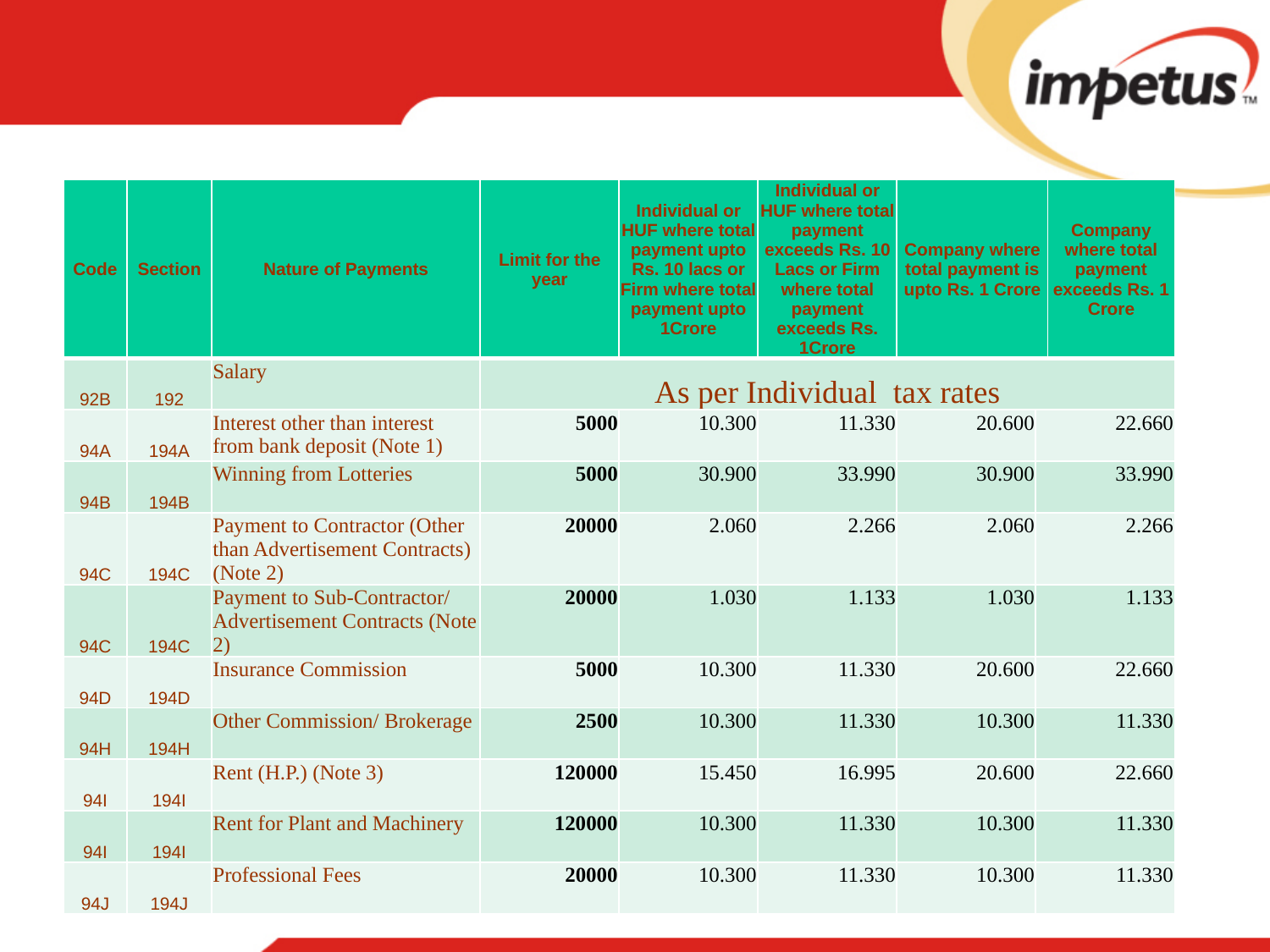

#
| Code | Section | Nature of Payments | Limit for the year | Individual or HUF where total payment upto Rs. 10 lacs or Firm where total payment upto 1Crore | Individual or HUF where total payment exceeds Rs. 10 Lacs or Firm where total payment exceeds Rs. 1Crore | Company where total payment is upto Rs. 1 Crore |  | Company where total payment exceeds Rs. 1 Crore |
| --- | --- | --- | --- | --- | --- | --- | --- | --- |
| 92B | 192 | Salary | As per Individual tax rates |  |  |  |  |  |
| 94A | 194A | Interest other than interest from bank deposit (Note 1) | 5000 | 10.300 | 11.330 | 20.600 | 22.660 |  |
| 94B | 194B | Winning from Lotteries | 5000 | 30.900 | 33.990 | 30.900 | 33.990 |  |
| 94C | 194C | Payment to Contractor (Other than Advertisement Contracts) (Note 2) | 20000 | 2.060 | 2.266 | 2.060 | 2.266 |  |
| 94C | 194C | Payment to Sub-Contractor/ Advertisement Contracts (Note 2) | 20000 | 1.030 | 1.133 | 1.030 | 1.133 |  |
| 94D | 194D | Insurance Commission | 5000 | 10.300 | 11.330 | 20.600 | 22.660 |  |
| 94H | 194H | Other Commission/ Brokerage | 2500 | 10.300 | 11.330 | 10.300 | 11.330 |  |
| 94I | 194I | Rent (H.P.) (Note 3) | 120000 | 15.450 | 16.995 | 20.600 | 22.660 |  |
| 94I | 194I | Rent for Plant and Machinery | 120000 | 10.300 | 11.330 | 10.300 | 11.330 |  |
| 94J | 194J | Professional Fees | 20000 | 10.300 | 11.330 | 10.300 | 11.330 |  |